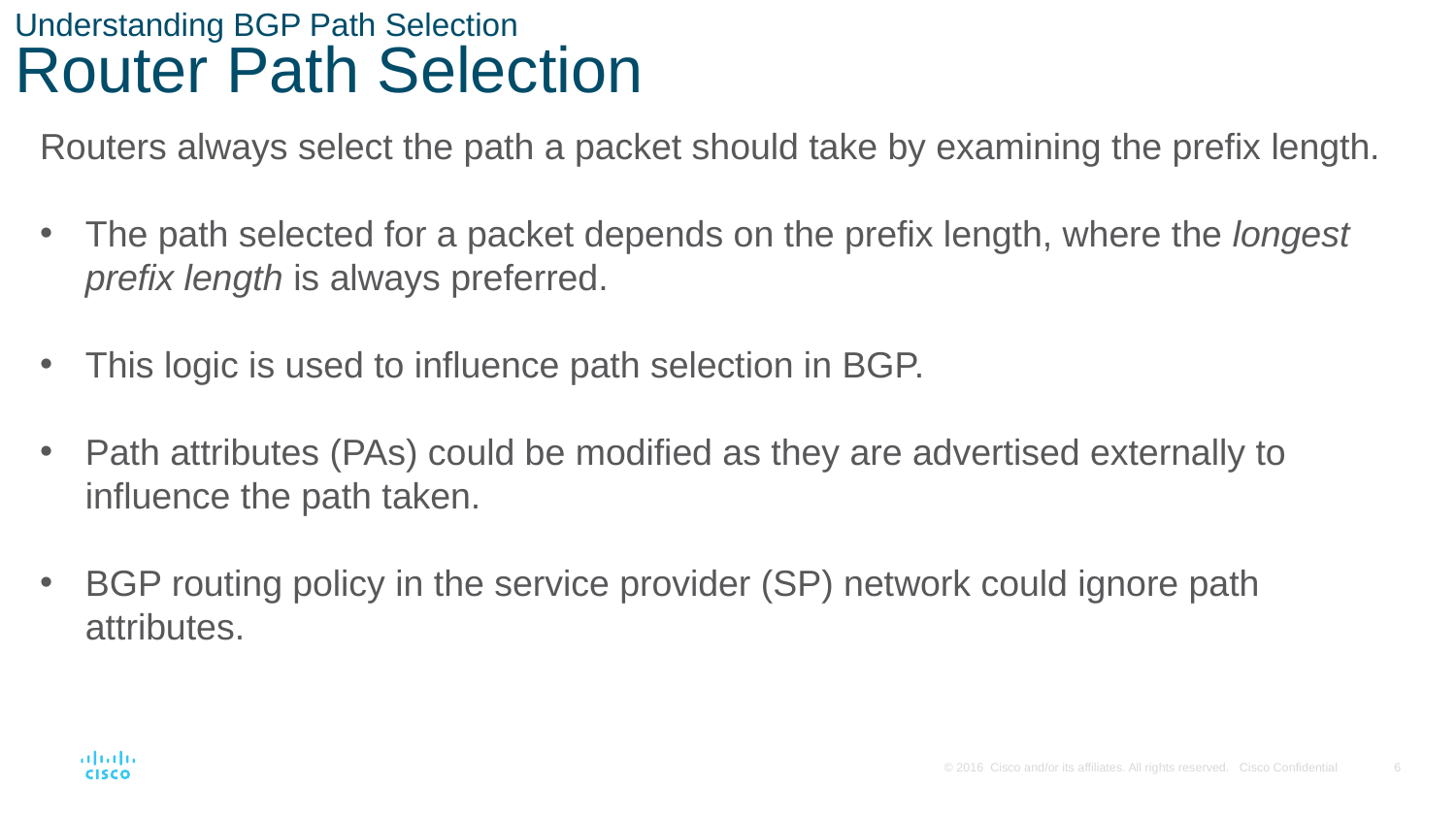

# Understanding BGP Path Selection Router Path Selection
Routers always select the path a packet should take by examining the prefix length.

The path selected for a packet depends on the prefix length, where the longest prefix length is always preferred.

This logic is used to influence path selection in BGP.

Path attributes (PAs) could be modified as they are advertised externally to influence the path taken.

BGP routing policy in the service provider (SP) network could ignore path attributes.